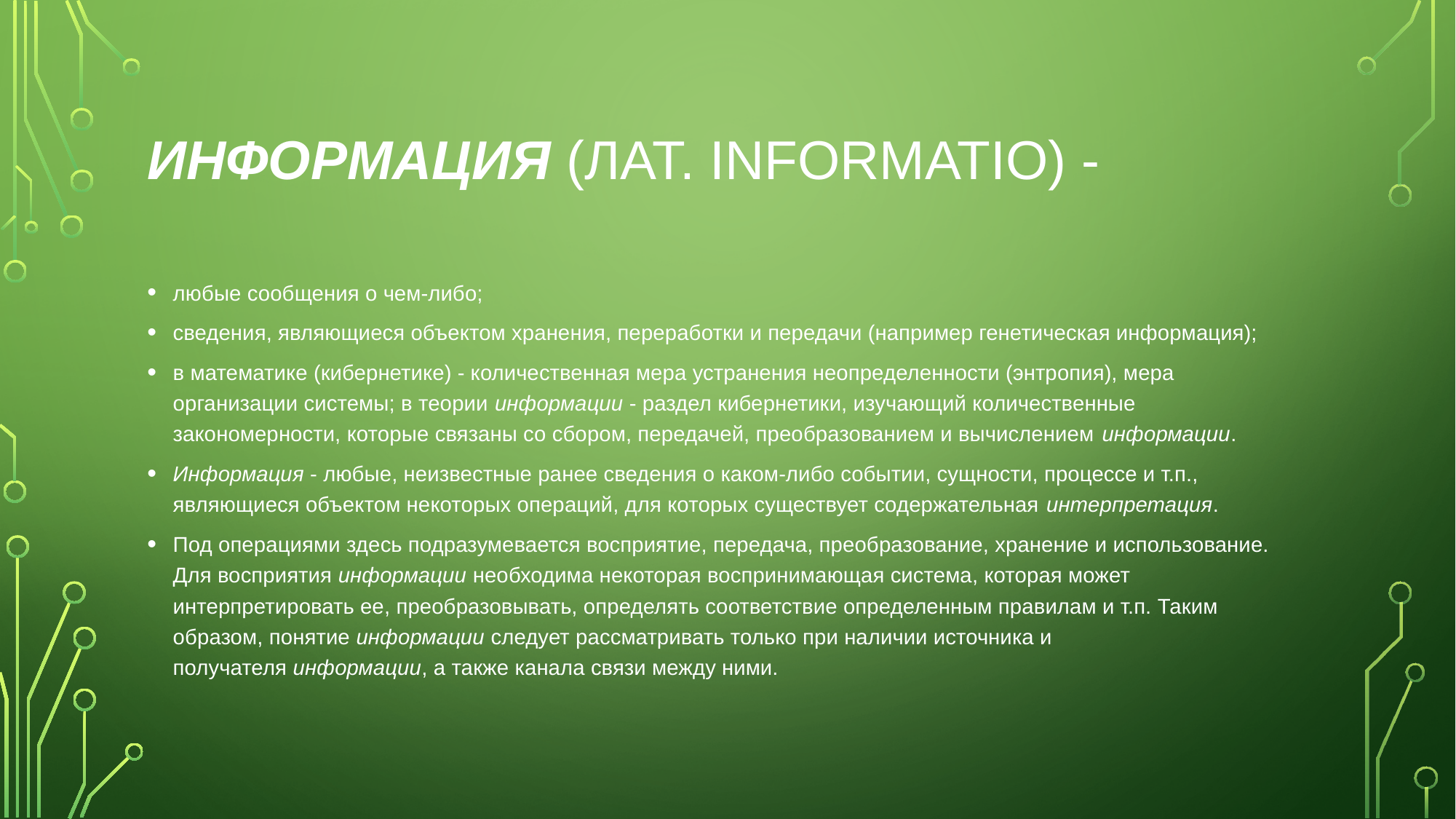

# Информация (лат. informatio) -
любые сообщения о чем-либо;
сведения, являющиеся объектом хранения, переработки и передачи (например генетическая информация);
в математике (кибернетике) - количественная мера устранения неопределенности (энтропия), мера организации системы; в теории информации - раздел кибернетики, изучающий количественные закономерности, которые связаны со сбором, передачей, преобразованием и вычислением информации.
Информация - любые, неизвестные ранее сведения о каком-либо событии, сущности, процессе и т.п., являющиеся объектом некоторых операций, для которых существует содержательная интерпретация.
Под операциями здесь подразумевается восприятие, передача, преобразование, хранение и использование. Для восприятия информации необходима некоторая воспринимающая система, которая может интерпретировать ее, преобразовывать, определять соответствие определенным правилам и т.п. Таким образом, понятие информации следует рассматривать только при наличии источника и получателя информации, а также канала связи между ними.